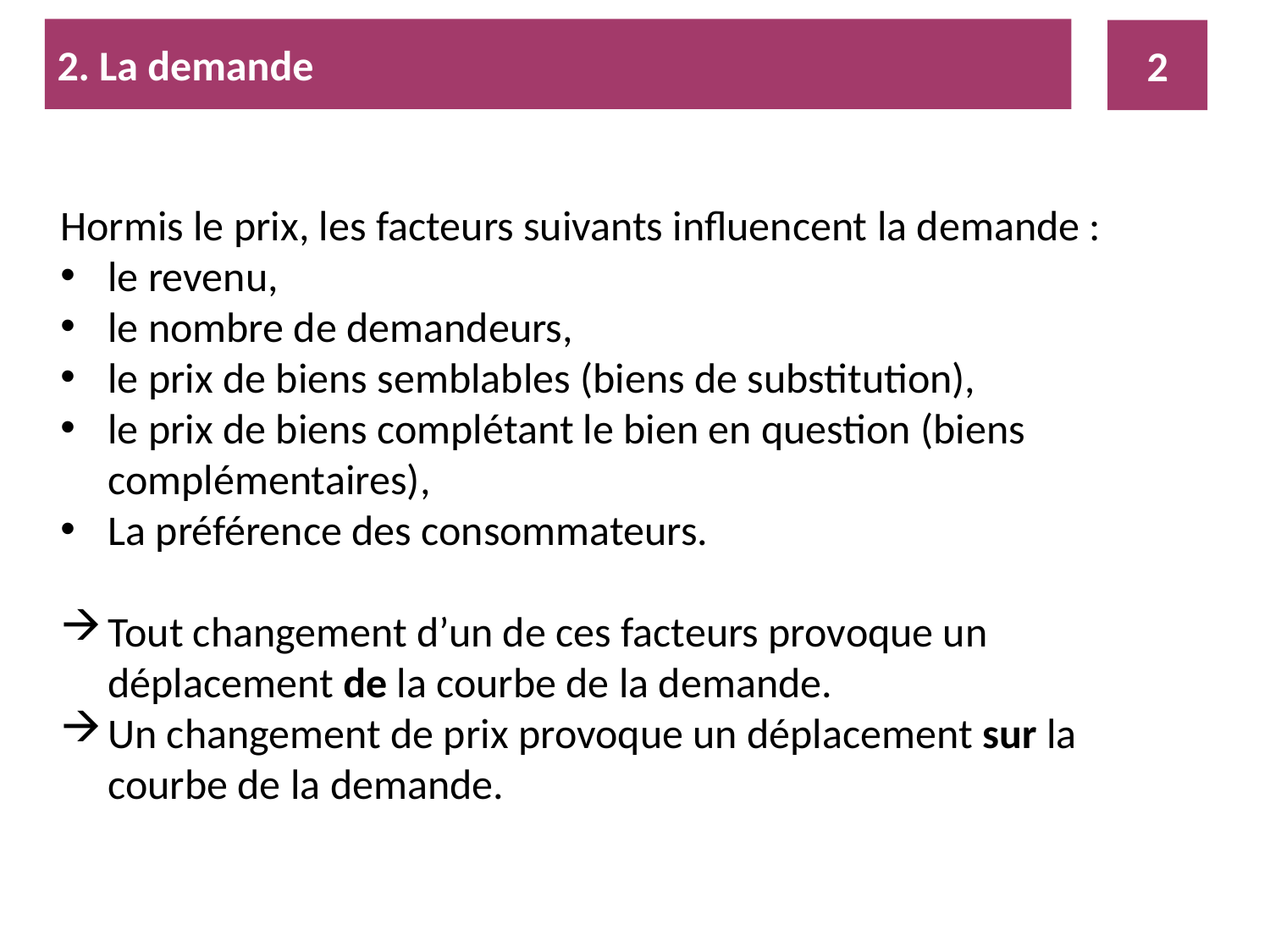

2. La demande
2
Hormis le prix, les facteurs suivants influencent la demande :
le revenu,
le nombre de demandeurs,
le prix de biens semblables (biens de substitution),
le prix de biens complétant le bien en question (biens complémentaires),
La préférence des consommateurs.

Tout changement d’un de ces facteurs provoque un déplacement de la courbe de la demande.
Un changement de prix provoque un déplacement sur la courbe de la demande.